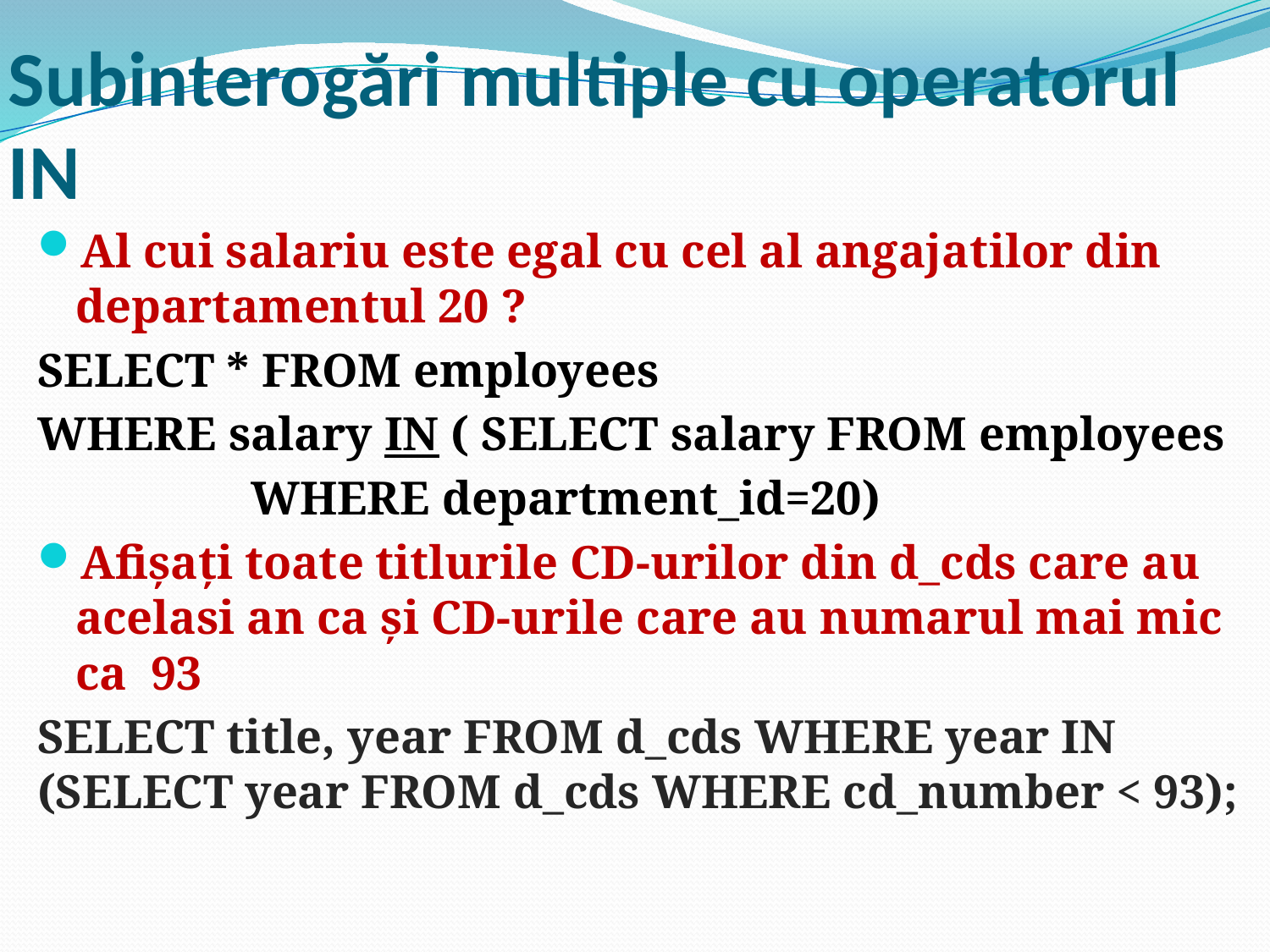

# Subinterogări multiple cu operatorul IN
Al cui salariu este egal cu cel al angajatilor din departamentul 20 ?
SELECT * FROM employees
WHERE salary IN ( SELECT salary FROM employees
                  WHERE department_id=20)
Afișați toate titlurile CD-urilor din d_cds care au acelasi an ca și CD-urile care au numarul mai mic ca  93
SELECT title, year FROM d_cds WHERE year IN (SELECT year FROM d_cds WHERE cd_number < 93);